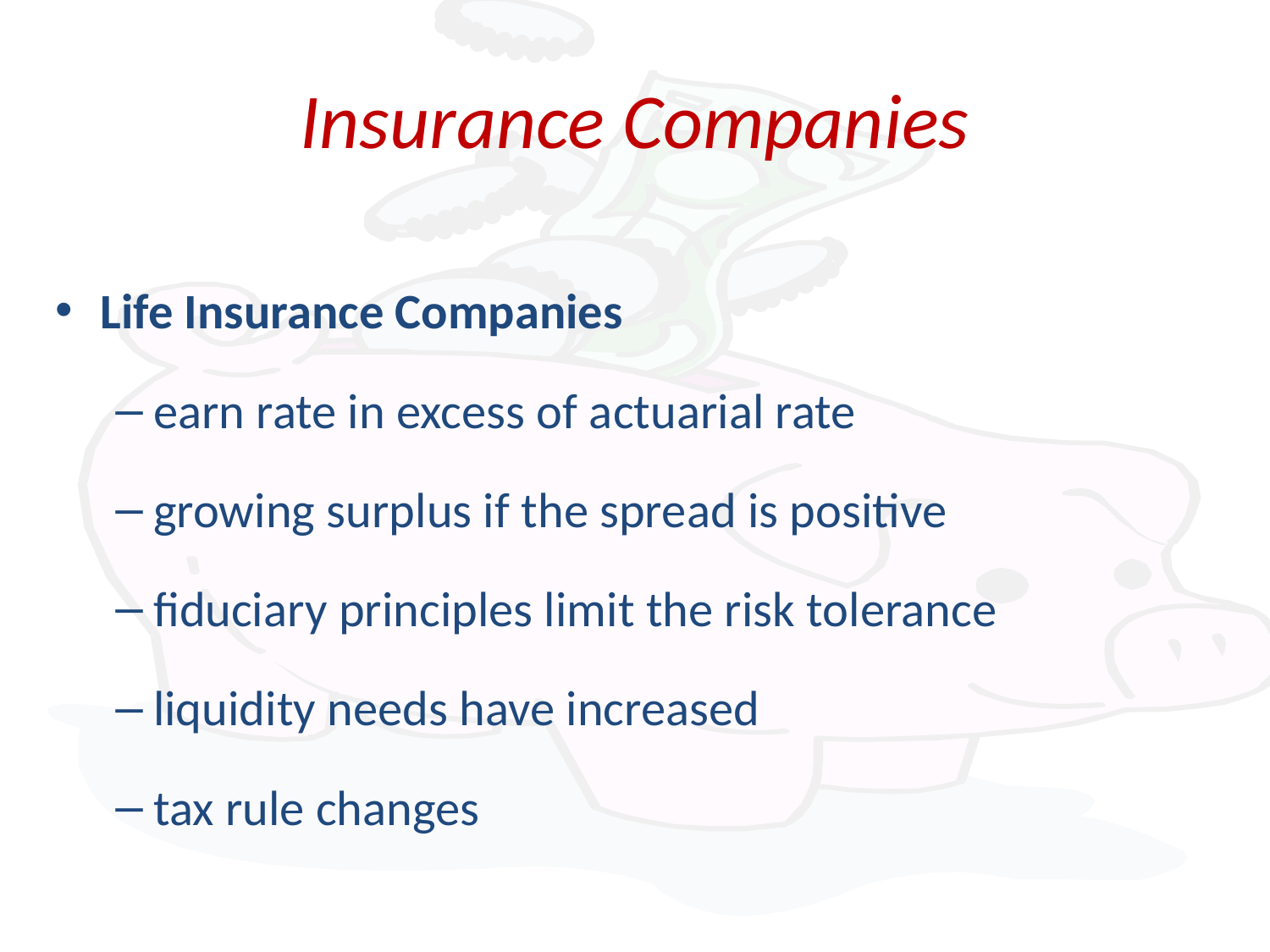

# Insurance Companies
Life Insurance Companies
earn rate in excess of actuarial rate
growing surplus if the spread is positive
fiduciary principles limit the risk tolerance
liquidity needs have increased
tax rule changes